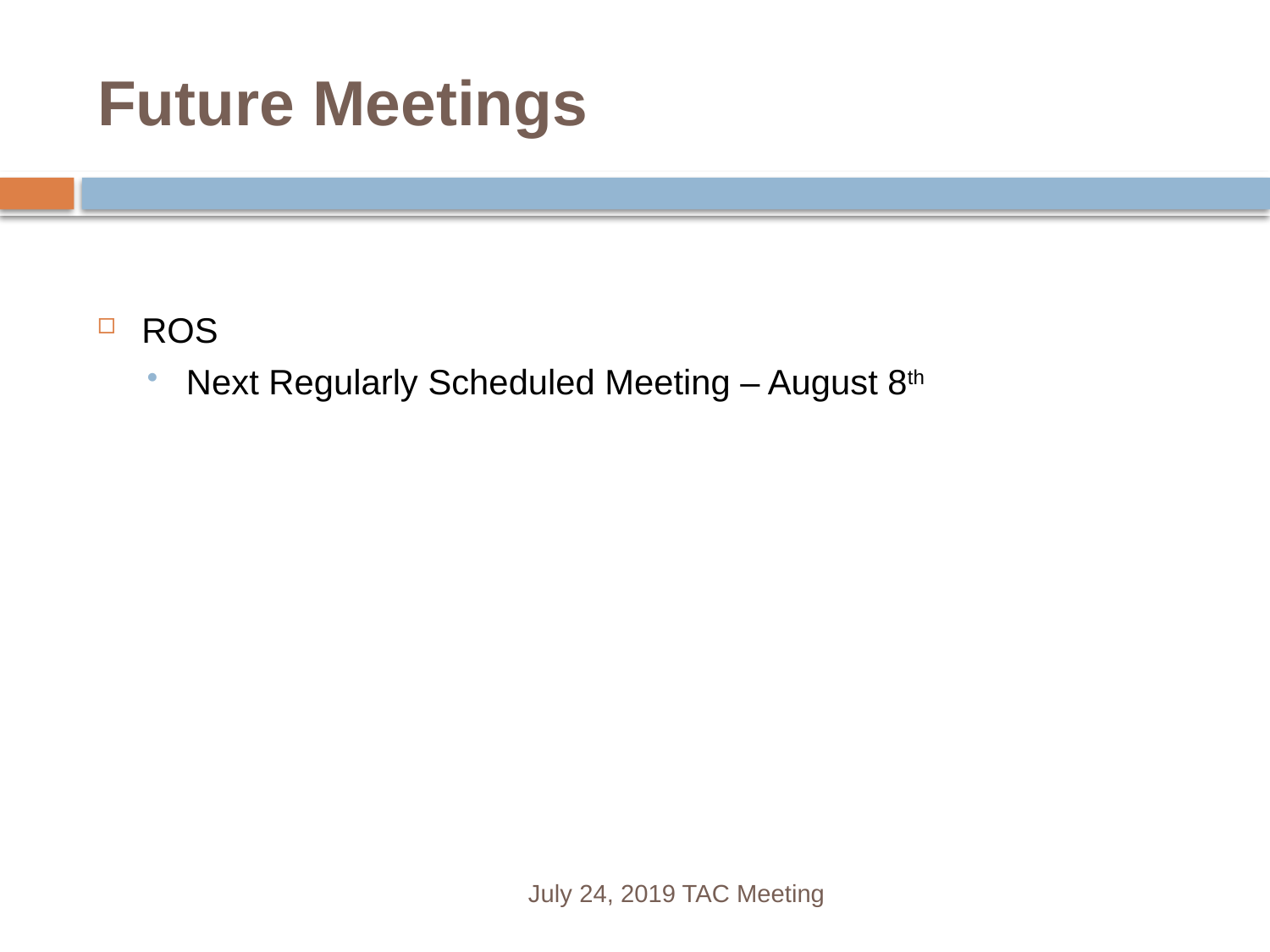

# Future Meetings
ROS
Next Regularly Scheduled Meeting – August 8th

July 24, 2019 TAC Meeting